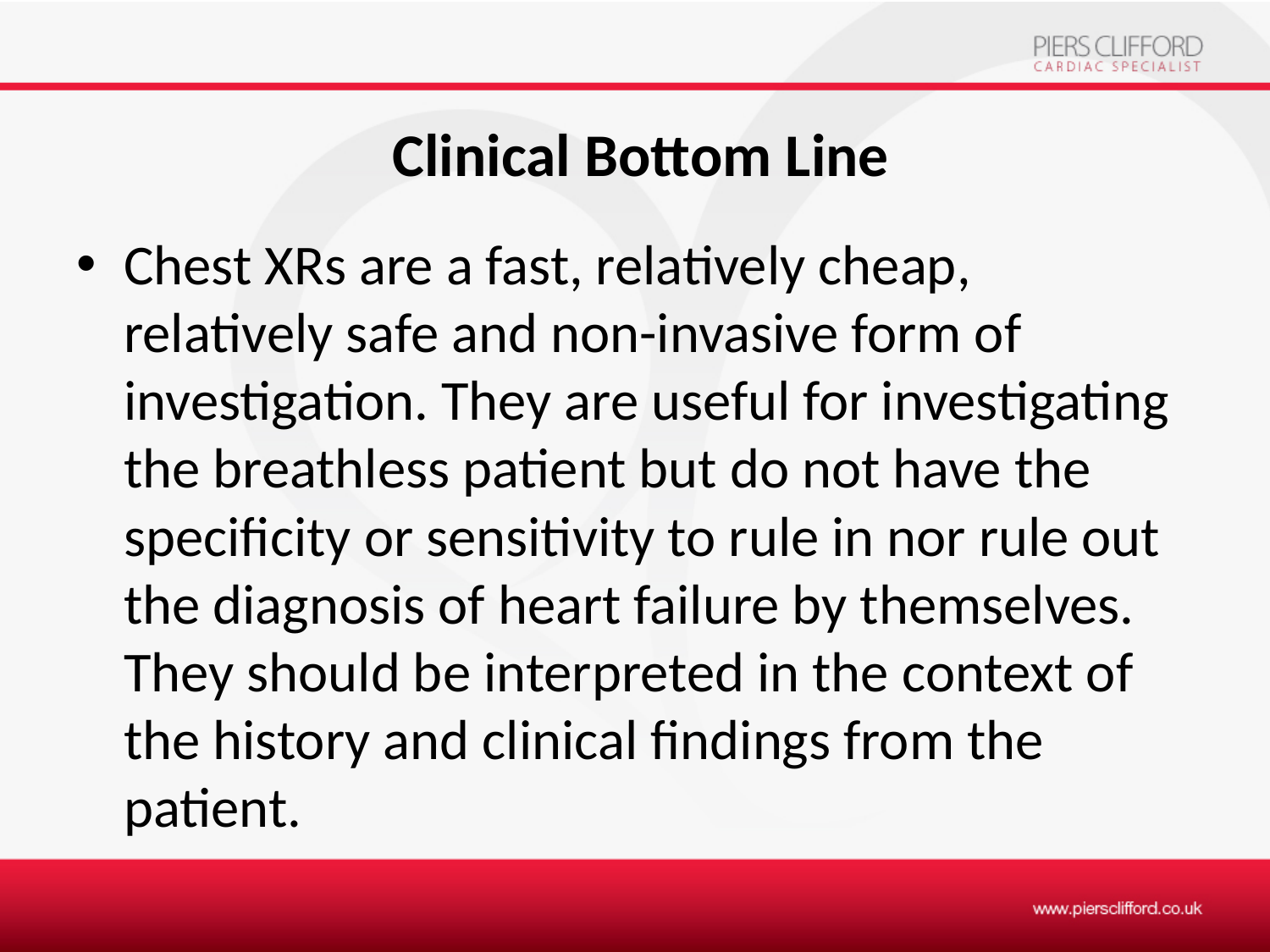

# Clinical Bottom Line
Chest XRs are a fast, relatively cheap, relatively safe and non-invasive form of investigation. They are useful for investigating the breathless patient but do not have the specificity or sensitivity to rule in nor rule out the diagnosis of heart failure by themselves. They should be interpreted in the context of the history and clinical findings from the patient.